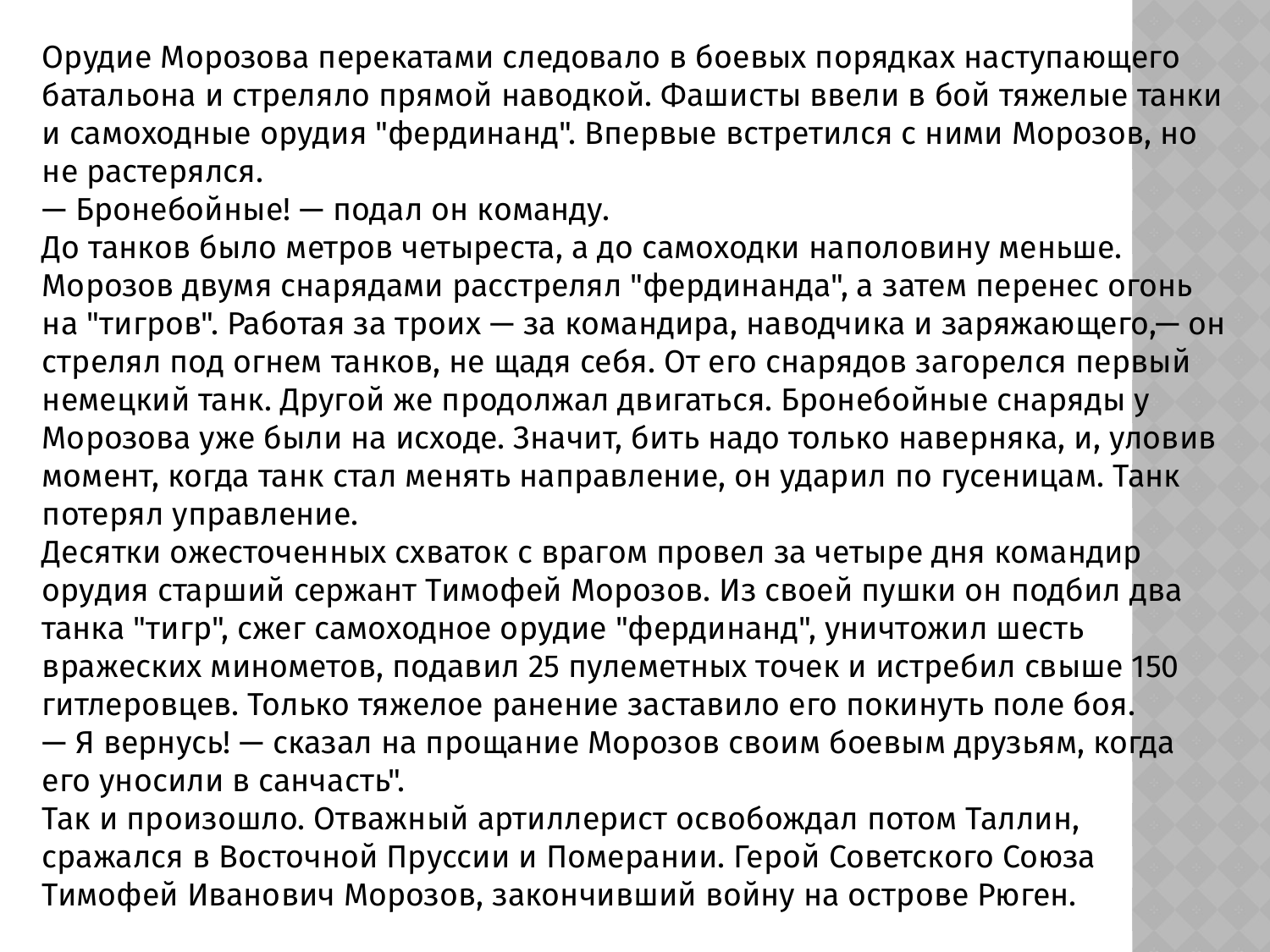

Орудие Морозова перекатами следовало в боевых порядках наступающего батальона и стреляло прямой наводкой. Фашисты ввели в бой тяжелые танки и самоходные орудия "фердинанд". Впервые встретился с ними Морозов, но не растерялся.
— Бронебойные! — подал он команду.
До танков было метров четыреста, а до самоходки наполовину меньше. Морозов двумя снарядами расстрелял "фердинанда", а затем перенес огонь на "тигров". Работая за троих — за командира, наводчика и заряжающего,— он стрелял под огнем танков, не щадя себя. От его снарядов загорелся первый немецкий танк. Другой же продолжал двигаться. Бронебойные снаряды у Морозова уже были на исходе. Значит, бить надо только наверняка, и, уловив момент, когда танк стал менять направление, он ударил по гусеницам. Танк потерял управление.
Десятки ожесточенных схваток с врагом провел за четыре дня командир орудия старший сержант Тимофей Морозов. Из своей пушки он подбил два танка "тигр", сжег самоходное орудие "фердинанд", уничтожил шесть вражеских минометов, подавил 25 пулеметных точек и истребил свыше 150 гитлеровцев. Только тяжелое ранение заставило его покинуть поле боя.
— Я вернусь! — сказал на прощание Морозов своим боевым друзьям, когда его уносили в санчасть".
Так и произошло. Отважный артиллерист освобождал потом Таллин, сражался в Восточной Пруссии и Померании. Герой Советского Союза Тимофей Иванович Морозов, закончивший войну на острове Рюген.